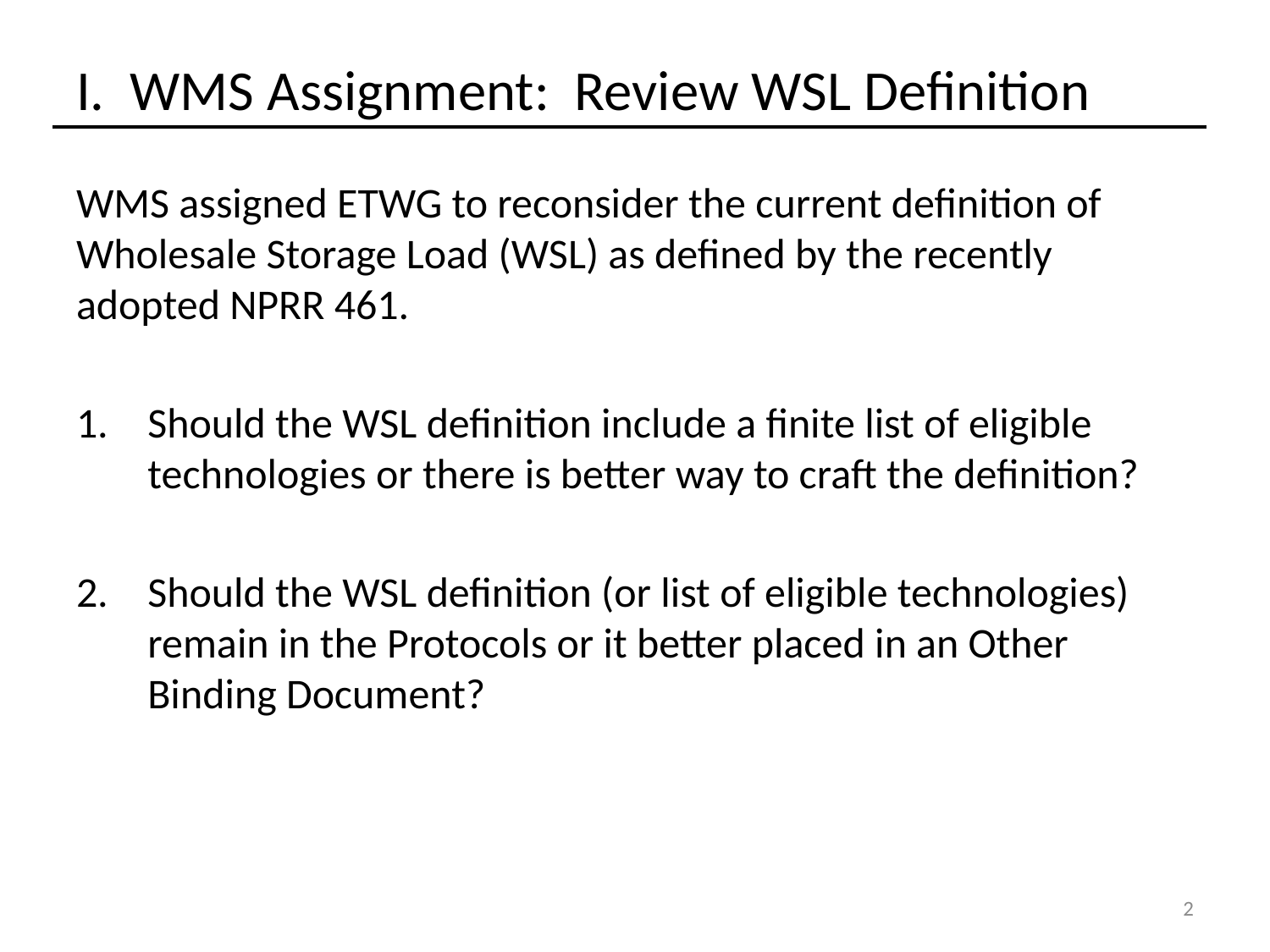

# I.  WMS Assignment:  Review WSL Definition
WMS assigned ETWG to reconsider the current definition of Wholesale Storage Load (WSL) as defined by the recently adopted NPRR 461.

Should the WSL definition include a finite list of eligible technologies or there is better way to craft the definition?

Should the WSL definition (or list of eligible technologies) remain in the Protocols or it better placed in an Other Binding Document?
2